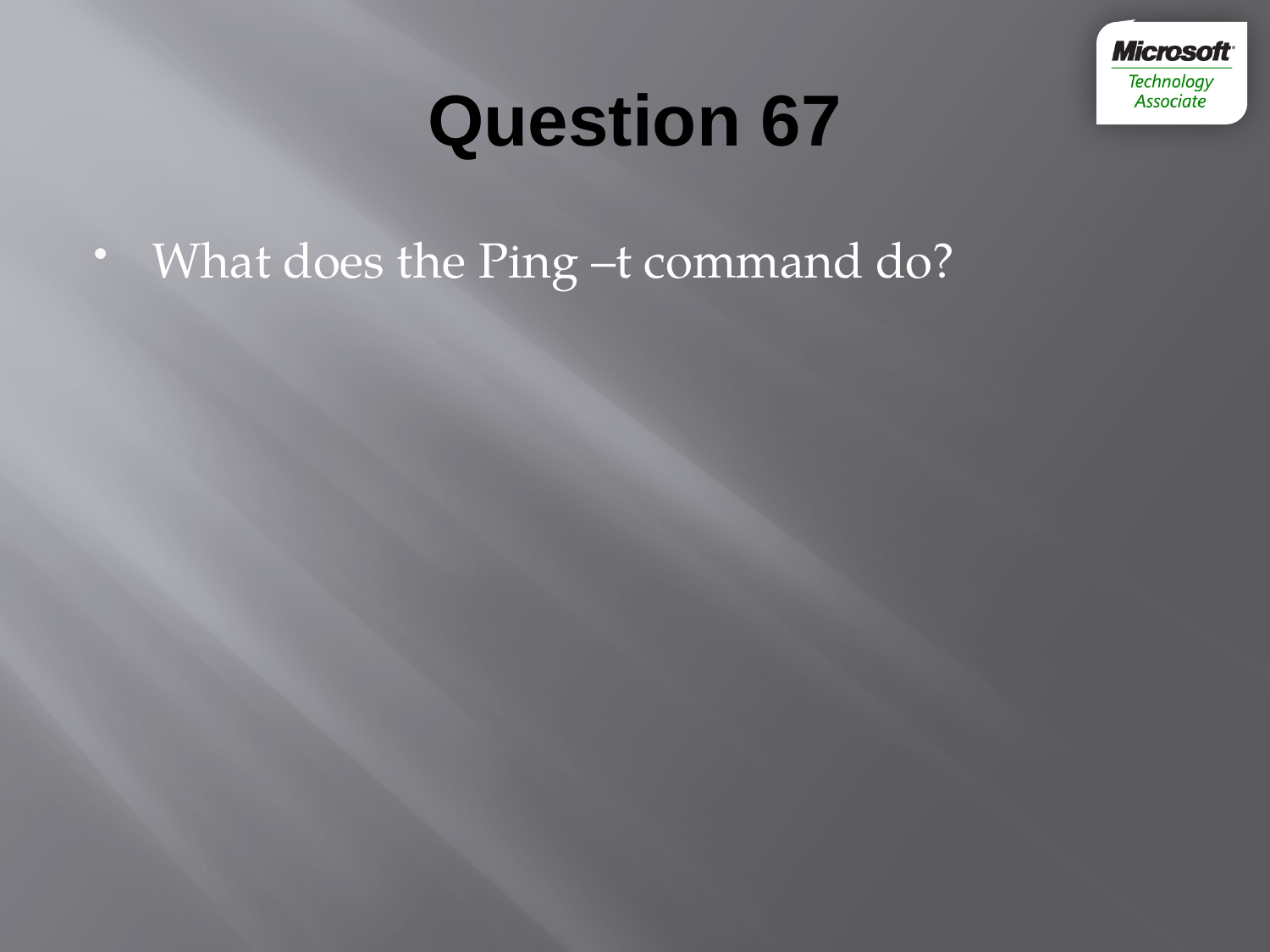

# Question 67
What does the Ping –t command do?